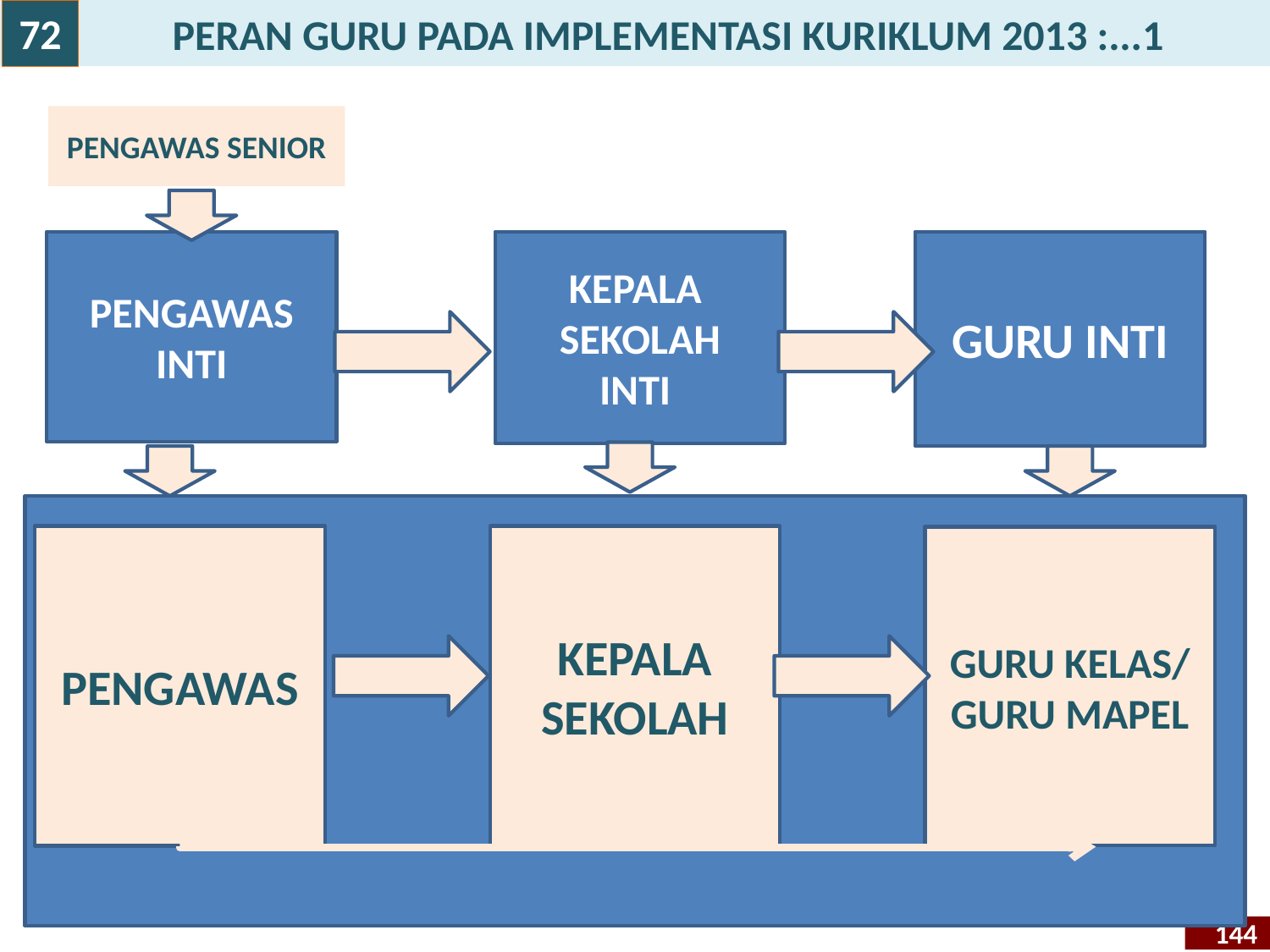

72
PERAN GURU PADA IMPLEMENTASI KURIKLUM 2013 :...1
PENGAWAS SENIOR

PENGAWAS
INTI
KEPALA  SEKOLAH
INTI
GURU INTI

PENGAWAS
KEPALA SEKOLAH
GURU KELAS/ GURU MAPEL

144